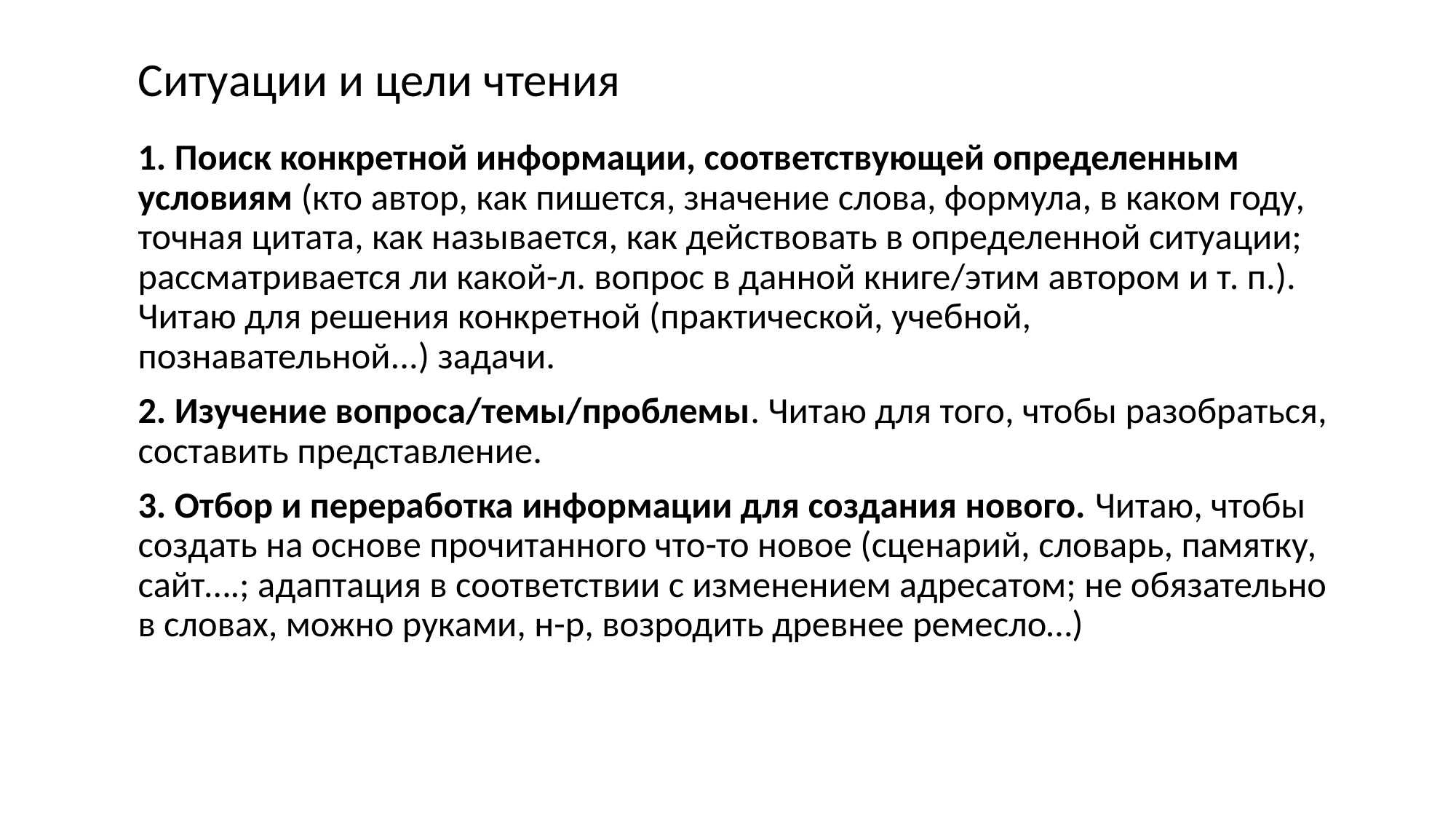

# Ситуации и цели чтения
1. Поиск конкретной информации, соответствующей определенным условиям (кто автор, как пишется, значение слова, формула, в каком году, точная цитата, как называется, как действовать в определенной ситуации; рассматривается ли какой-л. вопрос в данной книге/этим автором и т. п.). Читаю для решения конкретной (практической, учебной, познавательной...) задачи.
2. Изучение вопроса/темы/проблемы. Читаю для того, чтобы разобраться, составить представление.
3. Отбор и переработка информации для создания нового. Читаю, чтобы создать на основе прочитанного что-то новое (сценарий, словарь, памятку, сайт….; адаптация в соответствии с изменением адресатом; не обязательно в словах, можно руками, н-р, возродить древнее ремесло…)